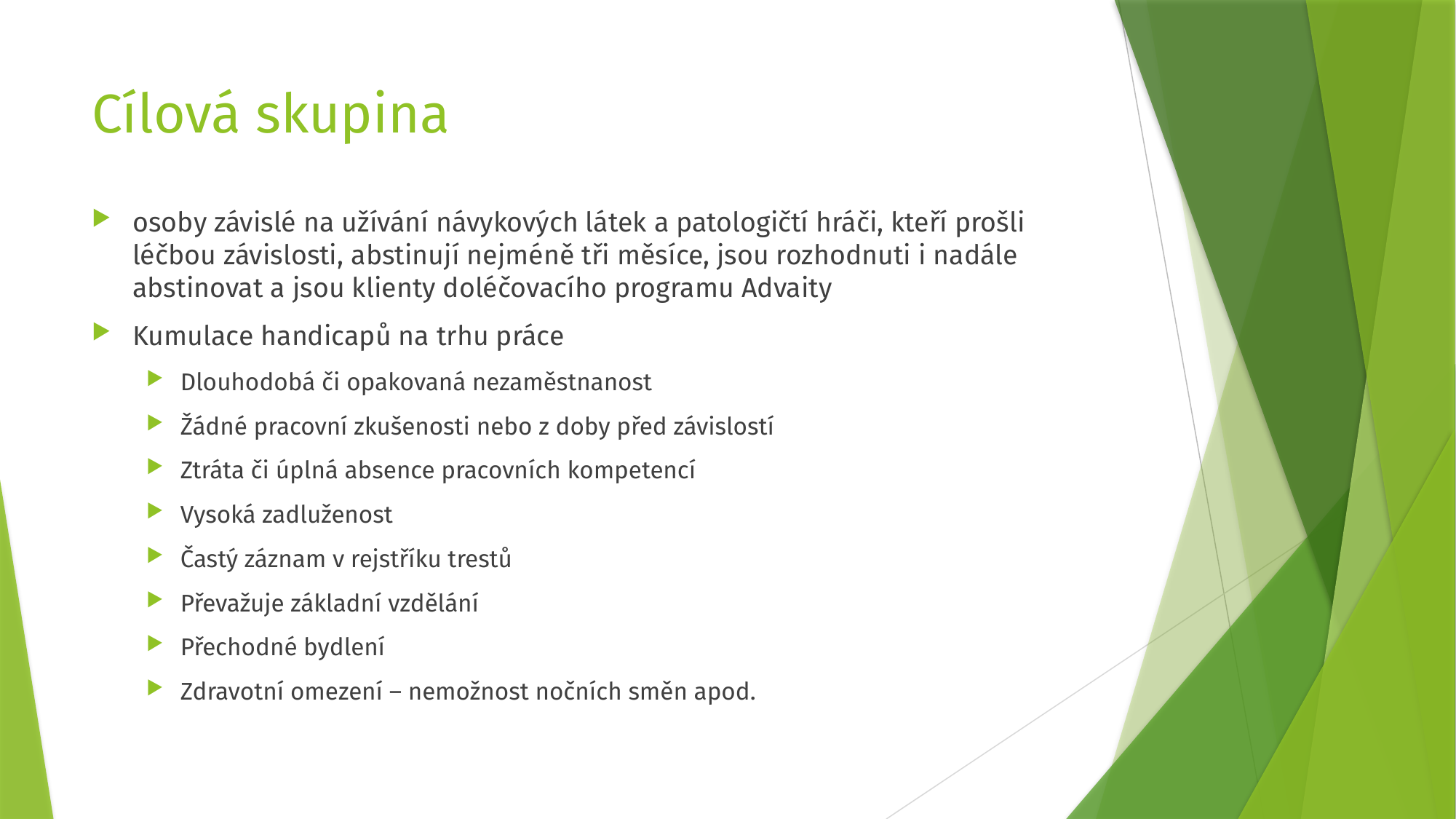

# Cílová skupina
osoby závislé na užívání návykových látek a patologičtí hráči, kteří prošli léčbou závislosti, abstinují nejméně tři měsíce, jsou rozhodnuti i nadále abstinovat a jsou klienty doléčovacího programu Advaity
Kumulace handicapů na trhu práce
Dlouhodobá či opakovaná nezaměstnanost
Žádné pracovní zkušenosti nebo z doby před závislostí
Ztráta či úplná absence pracovních kompetencí
Vysoká zadluženost
Častý záznam v rejstříku trestů
Převažuje základní vzdělání
Přechodné bydlení
Zdravotní omezení – nemožnost nočních směn apod.